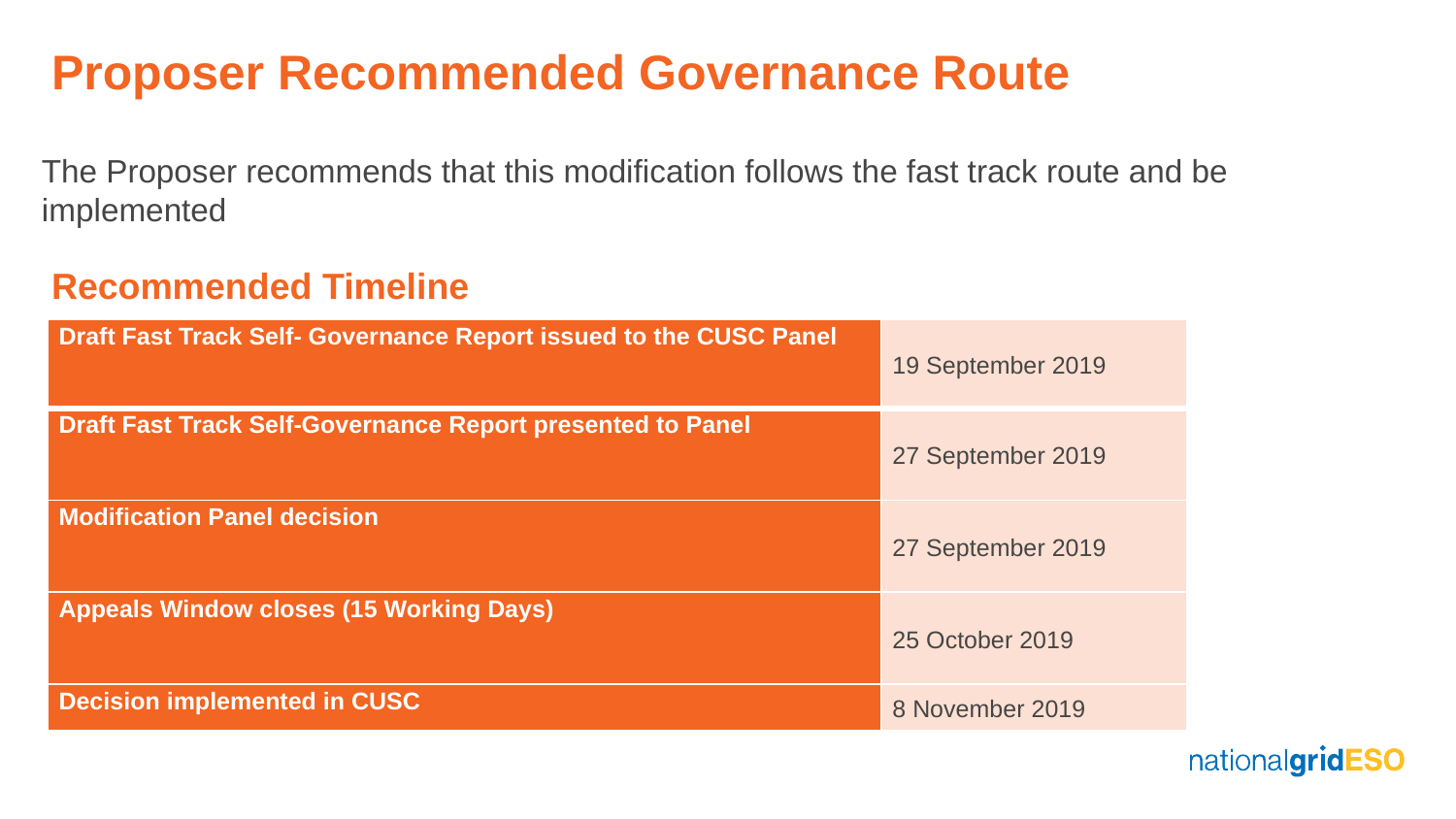

# Proposer Recommended Governance Route
The Proposer recommends that this modification follows the fast track route and be implemented
Recommended Timeline
| Draft Fast Track Self- Governance Report issued to the CUSC Panel | 19 September 2019 |
| --- | --- |
| Draft Fast Track Self-Governance Report presented to Panel | 27 September 2019 |
| Modification Panel decision | 27 September 2019 |
| Appeals Window closes (15 Working Days) | 25 October 2019 |
| Decision implemented in CUSC | 8 November 2019 |